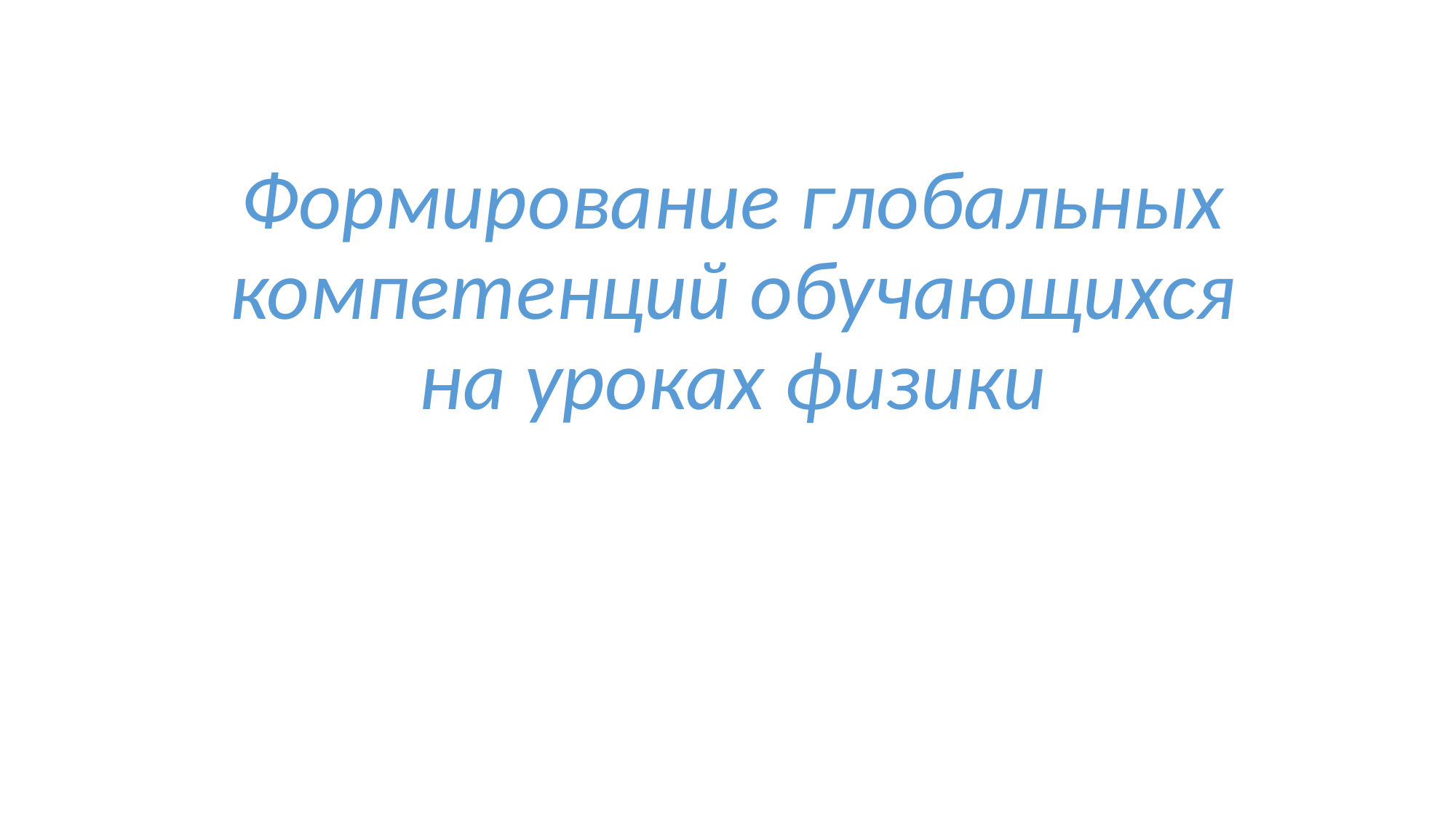

# Формирование глобальных компетенций обучающихся на уроках физики